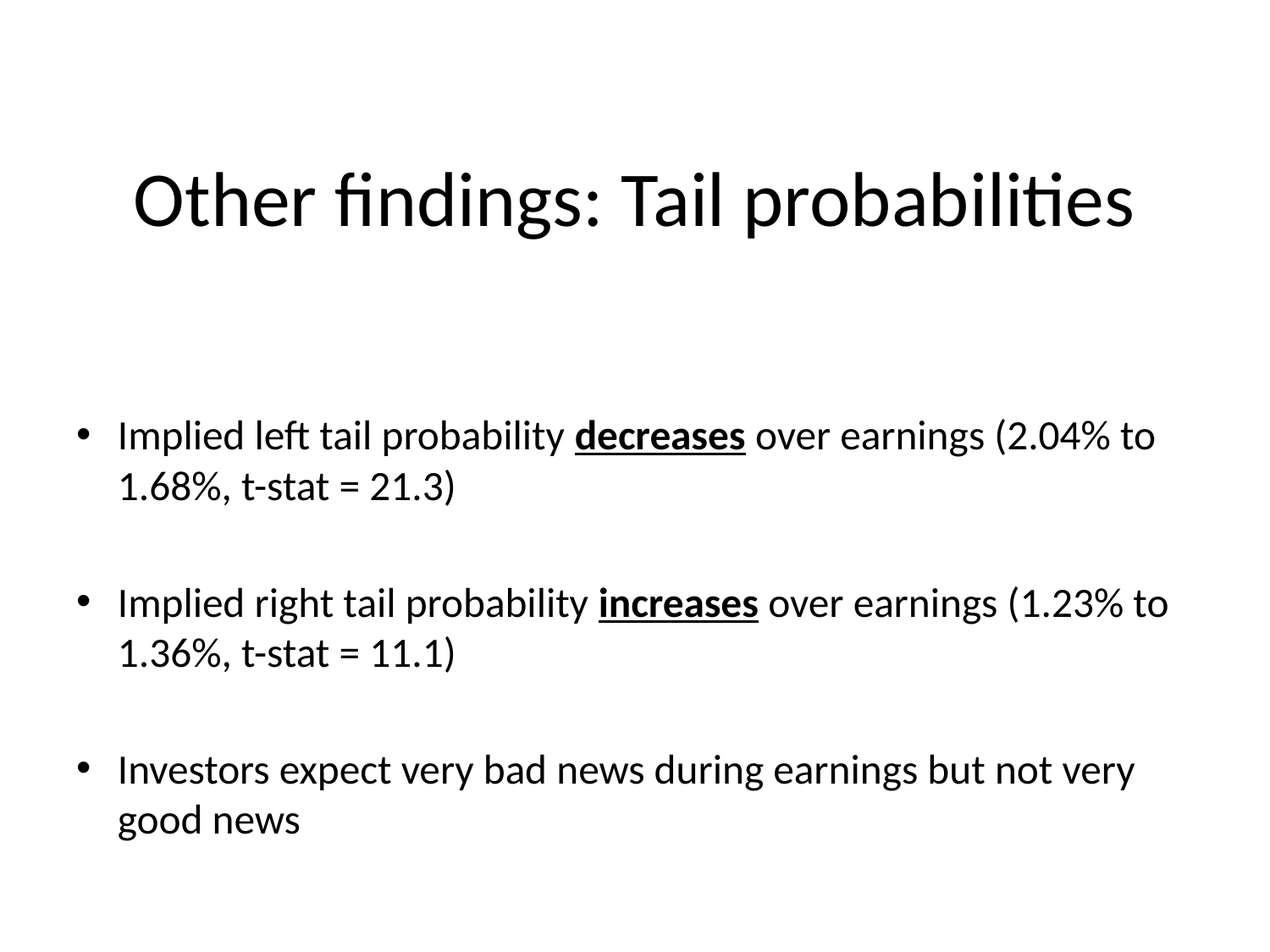

# Other findings: Tail probabilities
Implied left tail probability decreases over earnings (2.04% to 1.68%, t-stat = 21.3)

Implied right tail probability increases over earnings (1.23% to 1.36%, t-stat = 11.1)

Investors expect very bad news during earnings but not very good news